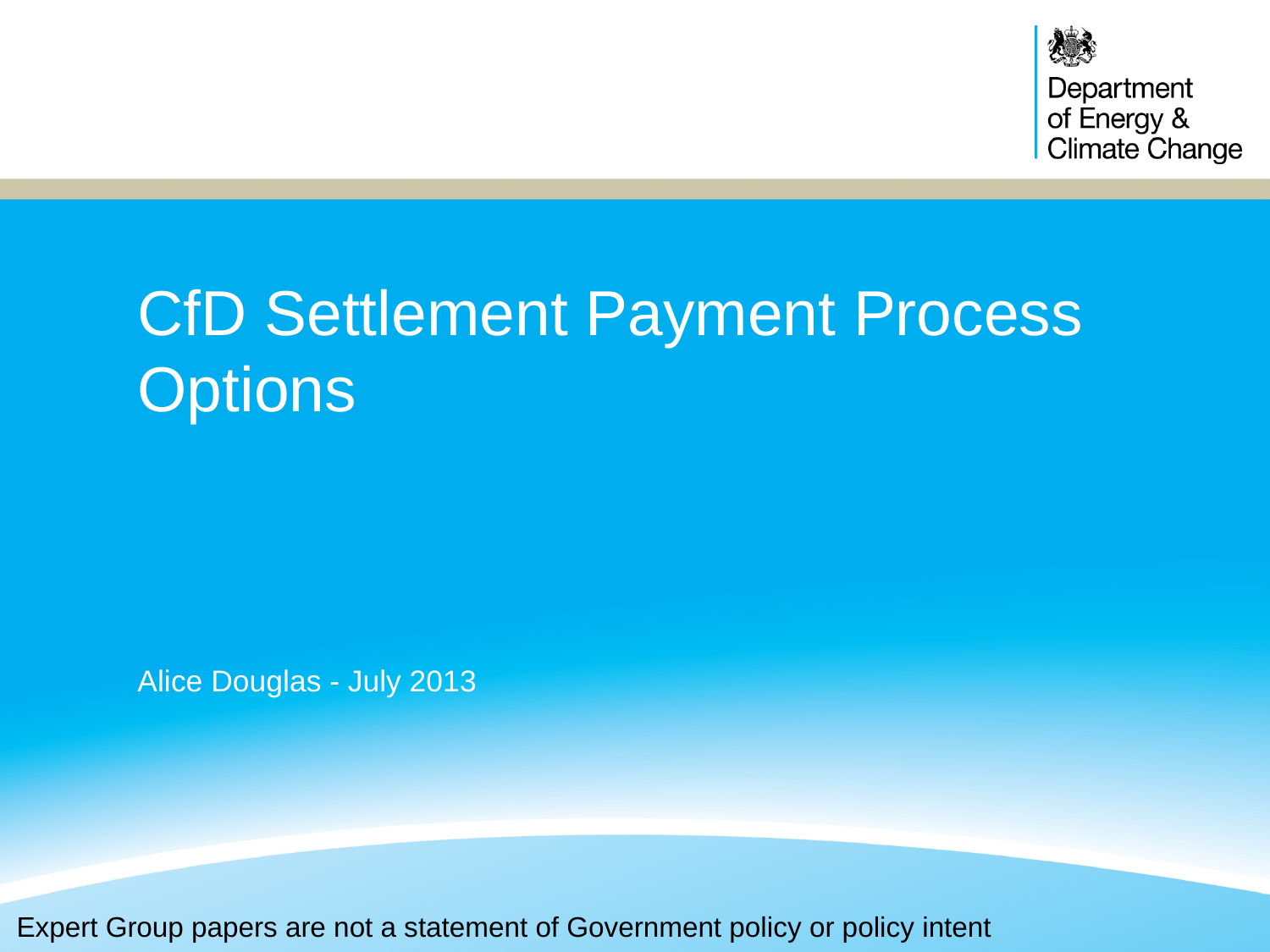

# CfD Settlement Payment Process Options
Alice Douglas - July 2013
Expert Group papers are not a statement of Government policy or policy intent